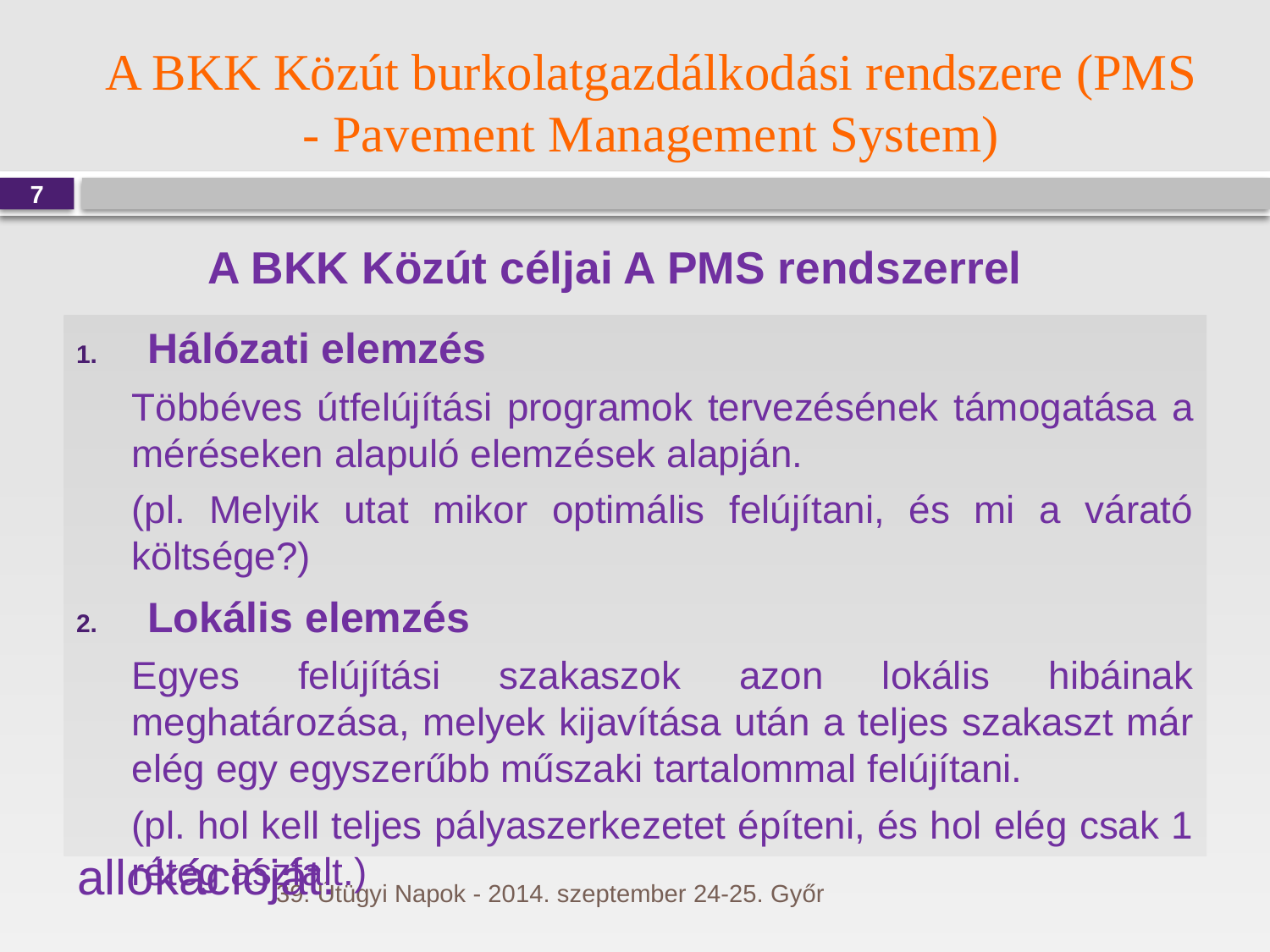

# A BKK Közút burkolatgazdálkodási rendszere (PMS - Pavement Management System)
7
A BKK Közút céljai A PMS rendszerrel
Az útgazgálkodás (Road Management System) olyan tevékenységek összességét foglalja magába, amely a közúti közlekedési infrastruktúra fenntartását érintő döntésfolyamatokat objektív műszaki szempontok alapján, rendszerezett paraméterek vizsgálata és értékelése útján támogatja, elősegítve a szűkösen rendelkezésre álló pénzügyi, humán, műszaki erőforrások ésszerű allokációját.
Hálózati elemzés
Többéves útfelújítási programok tervezésének támogatása a méréseken alapuló elemzések alapján.
(pl. Melyik utat mikor optimális felújítani, és mi a várató költsége?)
Lokális elemzés
Egyes felújítási szakaszok azon lokális hibáinak meghatározása, melyek kijavítása után a teljes szakaszt már elég egy egyszerűbb műszaki tartalommal felújítani.
(pl. hol kell teljes pályaszerkezetet építeni, és hol elég csak 1 réteg aszfalt.)
39. Útügyi Napok - 2014. szeptember 24-25. Győr